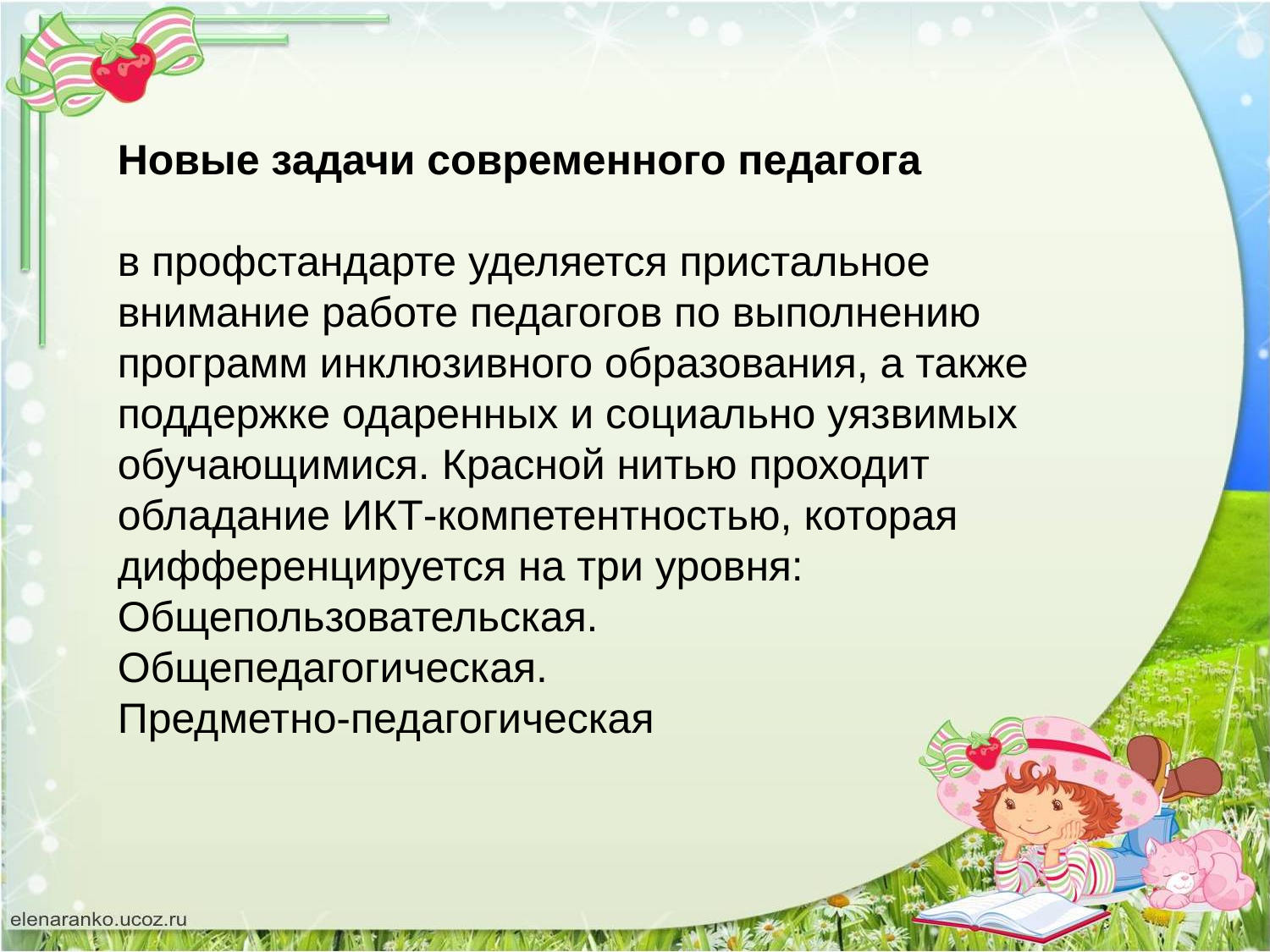

Новые задачи современного педагога

в профстандарте уделяется пристальное внимание работе педагогов по выполнению программ инклюзивного образования, а также поддержке одаренных и социально уязвимых обучающимися. Красной нитью проходит обладание ИКТ-компетентностью, которая дифференцируется на три уровня:
Общепользовательская.
Общепедагогическая.
Предметно-педагогическая